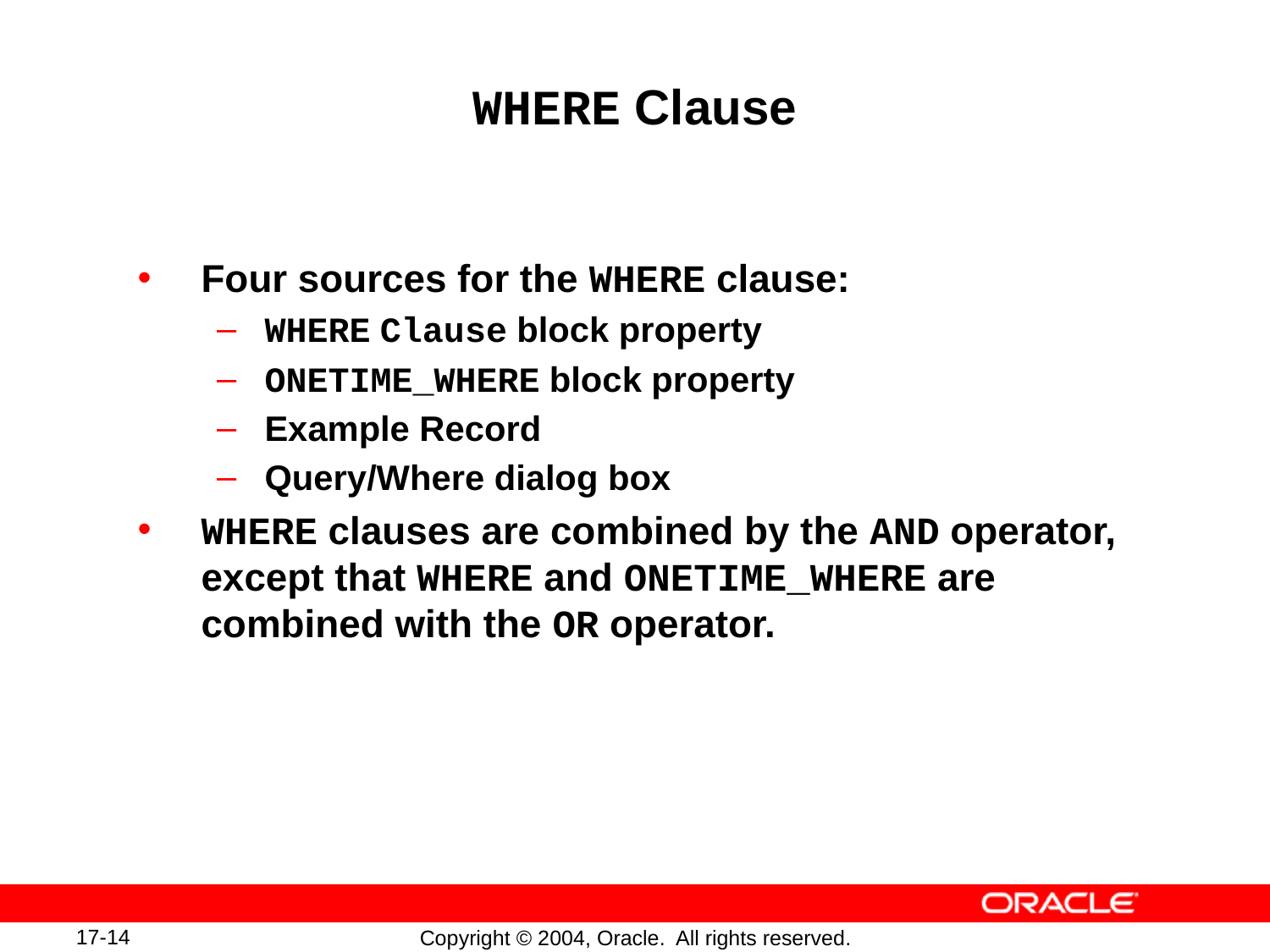

# WHERE Clause
Four sources for the WHERE clause:
WHERE Clause block property
ONETIME_WHERE block property
Example Record
Query/Where dialog box
WHERE clauses are combined by the AND operator, except that WHERE and ONETIME_WHERE are combined with the OR operator.